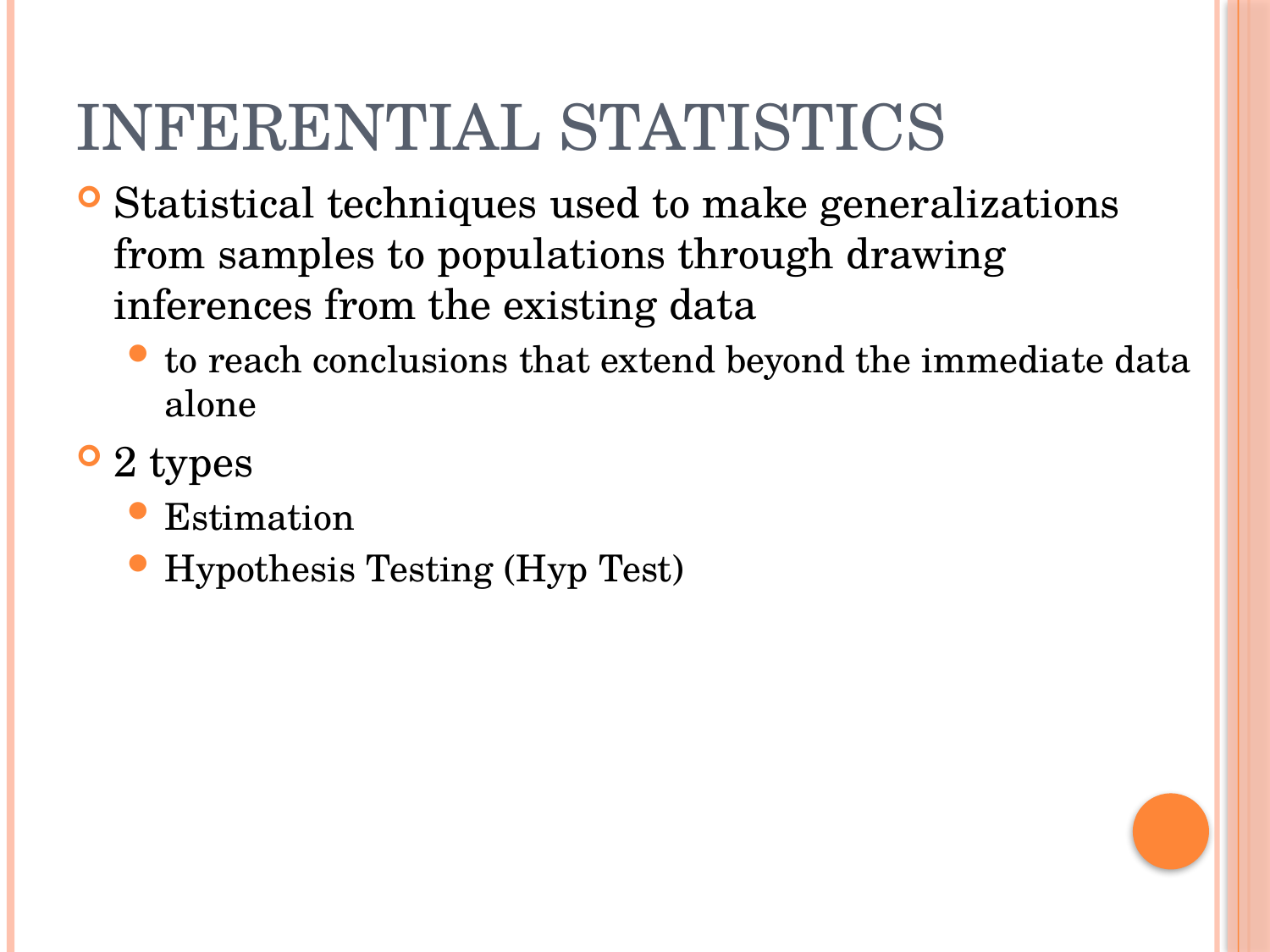

# Inferential Statistics
Statistical techniques used to make generalizations from samples to populations through drawing inferences from the existing data
to reach conclusions that extend beyond the immediate data alone
2 types
Estimation
Hypothesis Testing (Hyp Test)